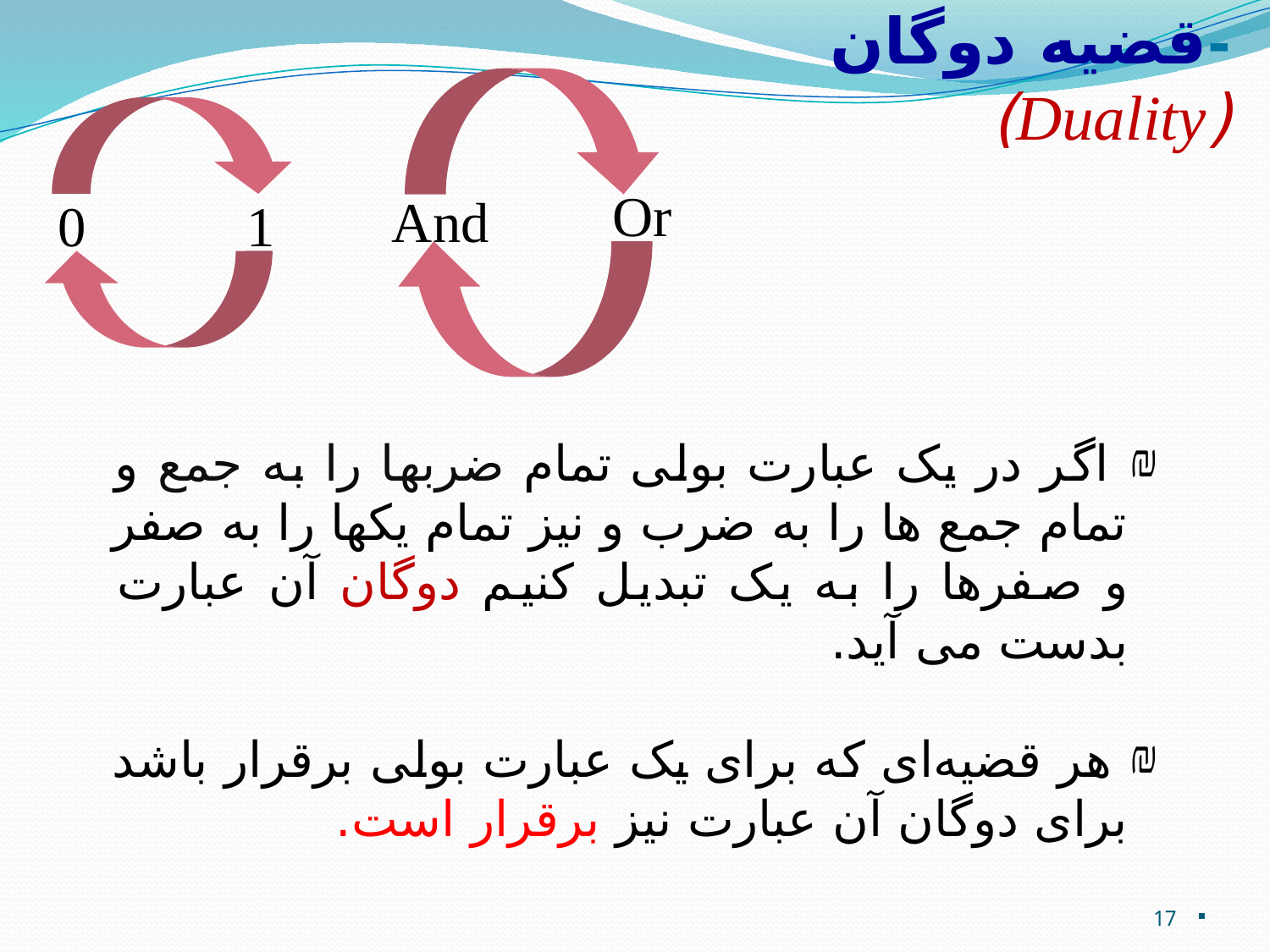

-قضيه دوگان (Duality)

Or
And
0
1

 اگر در یک عبارت بولی تمام ضربها را به جمع و تمام جمع ها را به ضرب و نیز تمام یکها را به صفر و صفرها را به یک تبدیل کنیم دوگان آن عبارت بدست می آید.

 هر قضیه‌ای که برای یک عبارت بولی برقرار باشد برای دوگان آن عبارت نیز برقرار است.
17